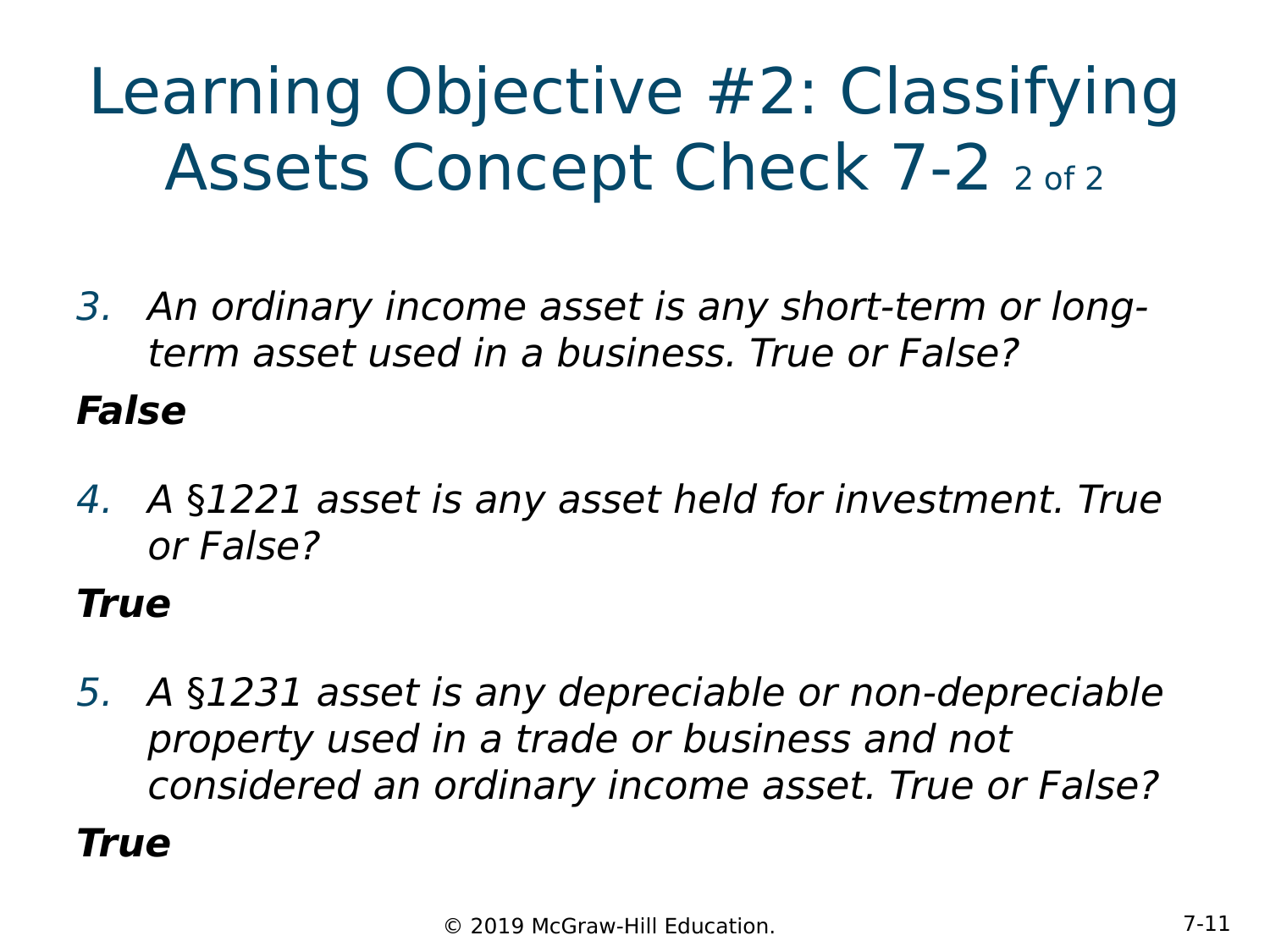

# Learning Objective #2: Classifying Assets Concept Check 7-2 2 of 2
An ordinary income asset is any short-term or long-term asset used in a business. True or False?
False
A §1221 asset is any asset held for investment. True or False?
True
A §1231 asset is any depreciable or non-depreciable property used in a trade or business and not considered an ordinary income asset. True or False?
True